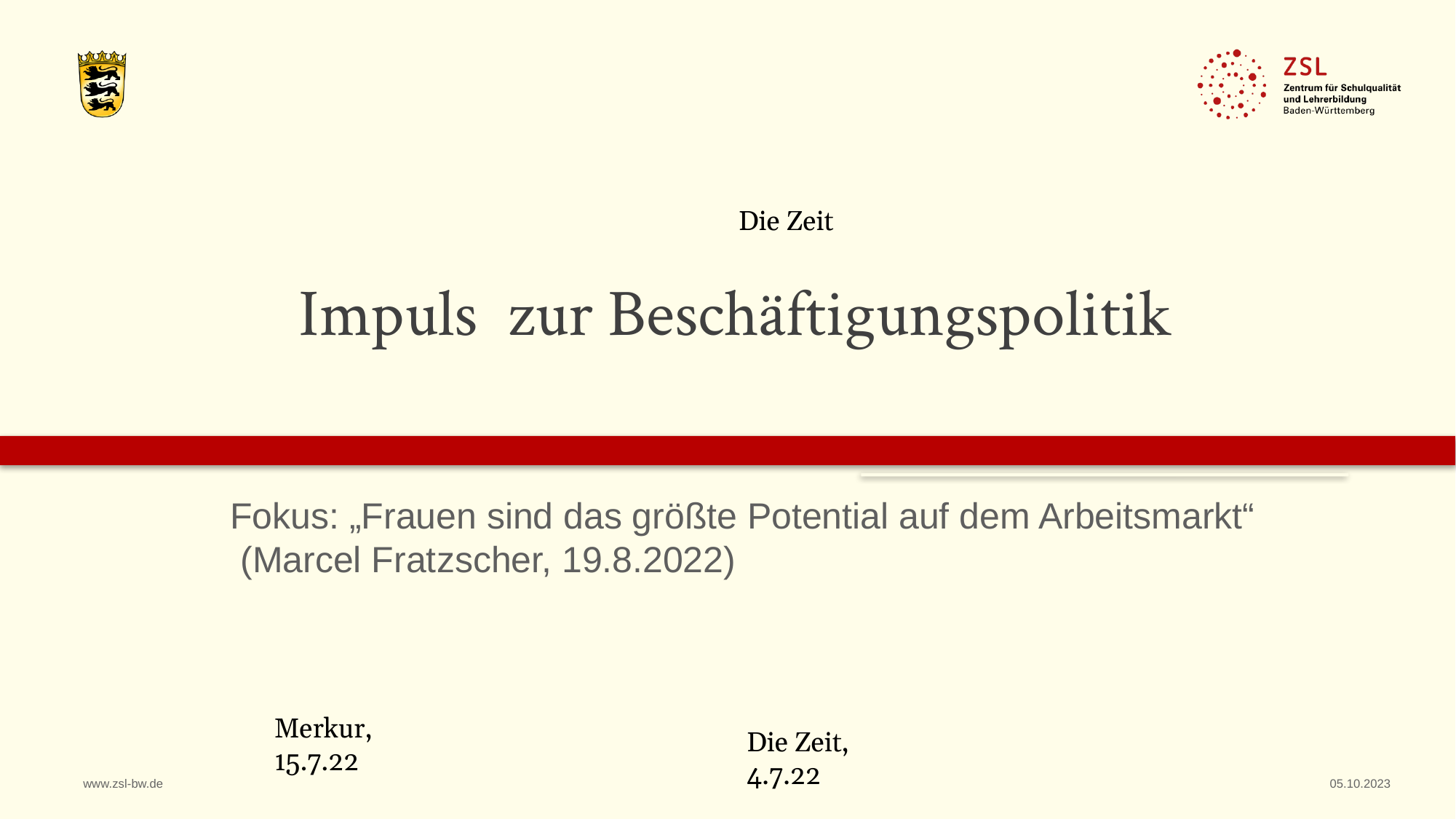

Die Zeit
# Impuls  zur Beschäftigungspolitik
Fokus: „Frauen sind das größte Potential auf dem Arbeitsmarkt“  (Marcel Fratzscher, 19.8.2022)
Merkur, 15.7.22
Die Zeit, 4.7.22
www.zsl-bw.de
05.10.2023